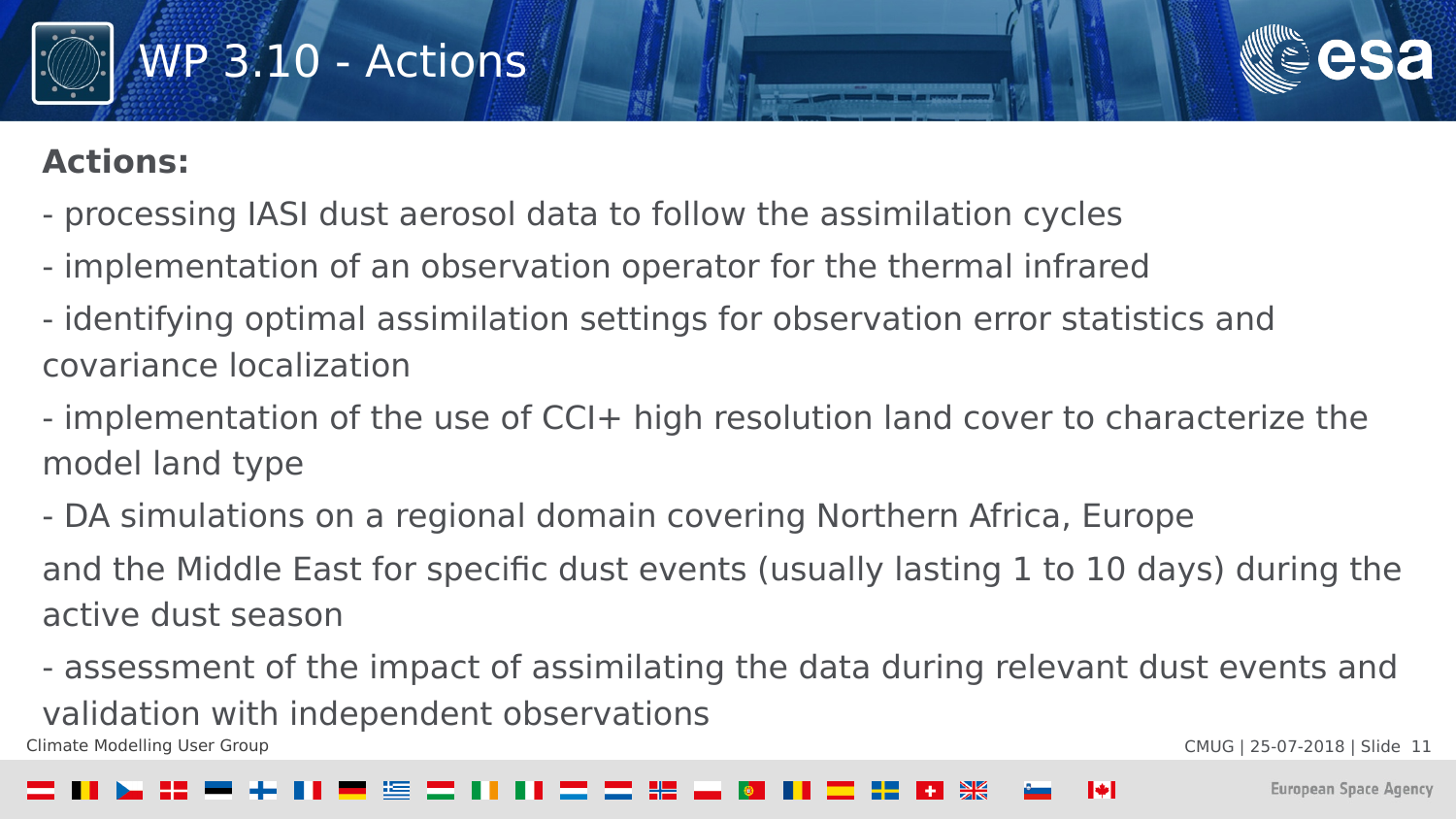

# WP 3.10 - Actions
Actions:
- processing IASI dust aerosol data to follow the assimilation cycles
- implementation of an observation operator for the thermal infrared
- identifying optimal assimilation settings for observation error statistics and covariance localization
- implementation of the use of CCI+ high resolution land cover to characterize the model land type
- DA simulations on a regional domain covering Northern Africa, Europe
and the Middle East for specific dust events (usually lasting 1 to 10 days) during the active dust season
- assessment of the impact of assimilating the data during relevant dust events and validation with independent observations